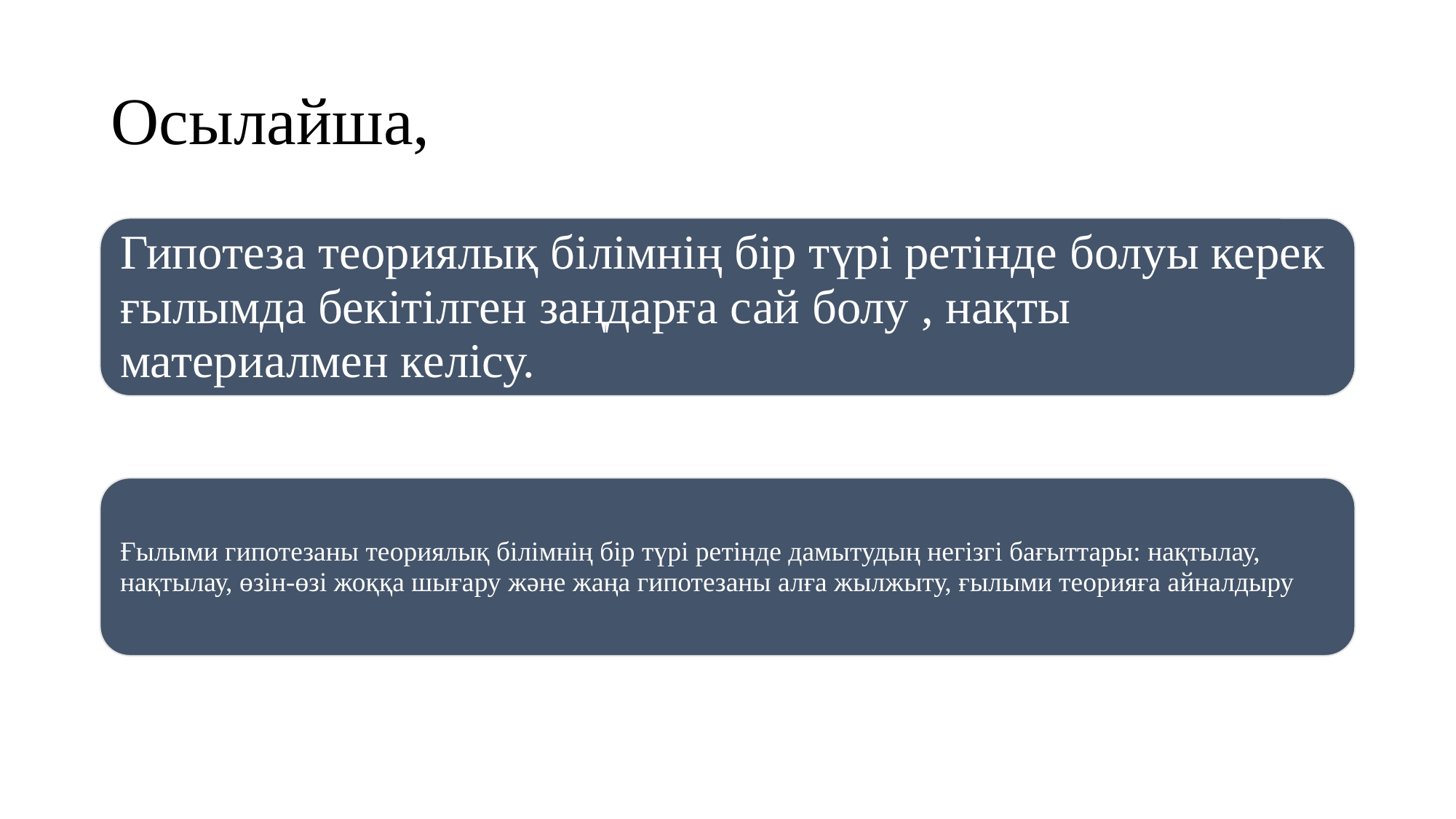

# Осылайша,
Гипотеза теориялық білімнің бір түрі ретінде болуы керек ғылымда бекітілген заңдарға сай болу , нақты материалмен келісу.
Ғылыми гипотезаны теориялық білімнің бір түрі ретінде дамытудың негізгі бағыттары: нақтылау, нақтылау, өзін-өзі жоққа шығару және жаңа гипотезаны алға жылжыту, ғылыми теорияға айналдыру